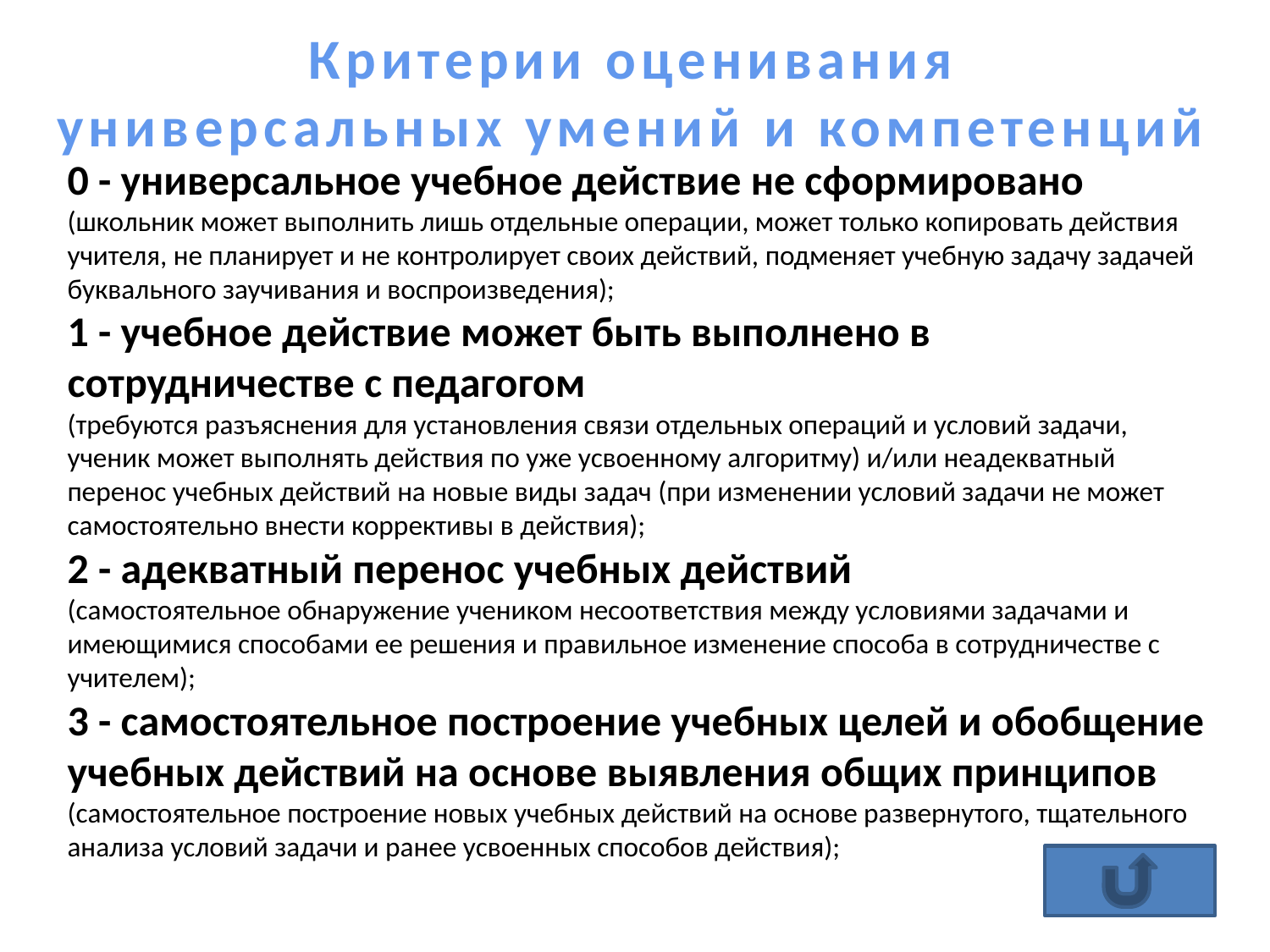

Критерии оценивания
универсальных умений и компетенций
0 - универсальное учебное действие не сформировано (школьник может выполнить лишь отдельные операции, может только копировать действия учителя, не планирует и не контролирует своих действий, подменяет учебную задачу задачей буквального заучивания и воспроизведения);
1 - учебное действие может быть выполнено в сотрудничестве с педагогом
(требуются разъяснения для установления связи отдельных операций и условий задачи, ученик может выполнять действия по уже усвоенному алгоритму) и/или неадекватный перенос учебных действий на новые виды задач (при изменении условий задачи не может самостоятельно внести коррективы в действия);
2 - адекватный перенос учебных действий
(самостоятельное обнаружение учеником несоответствия между условиями задачами и имеющимися способами ее решения и правильное изменение способа в сотрудничестве с учителем);
3 - самостоятельное построение учебных целей и обобщение учебных действий на основе выявления общих принципов
(самостоятельное построение новых учебных действий на основе развернутого, тщательного анализа условий задачи и ранее усвоенных способов действия);